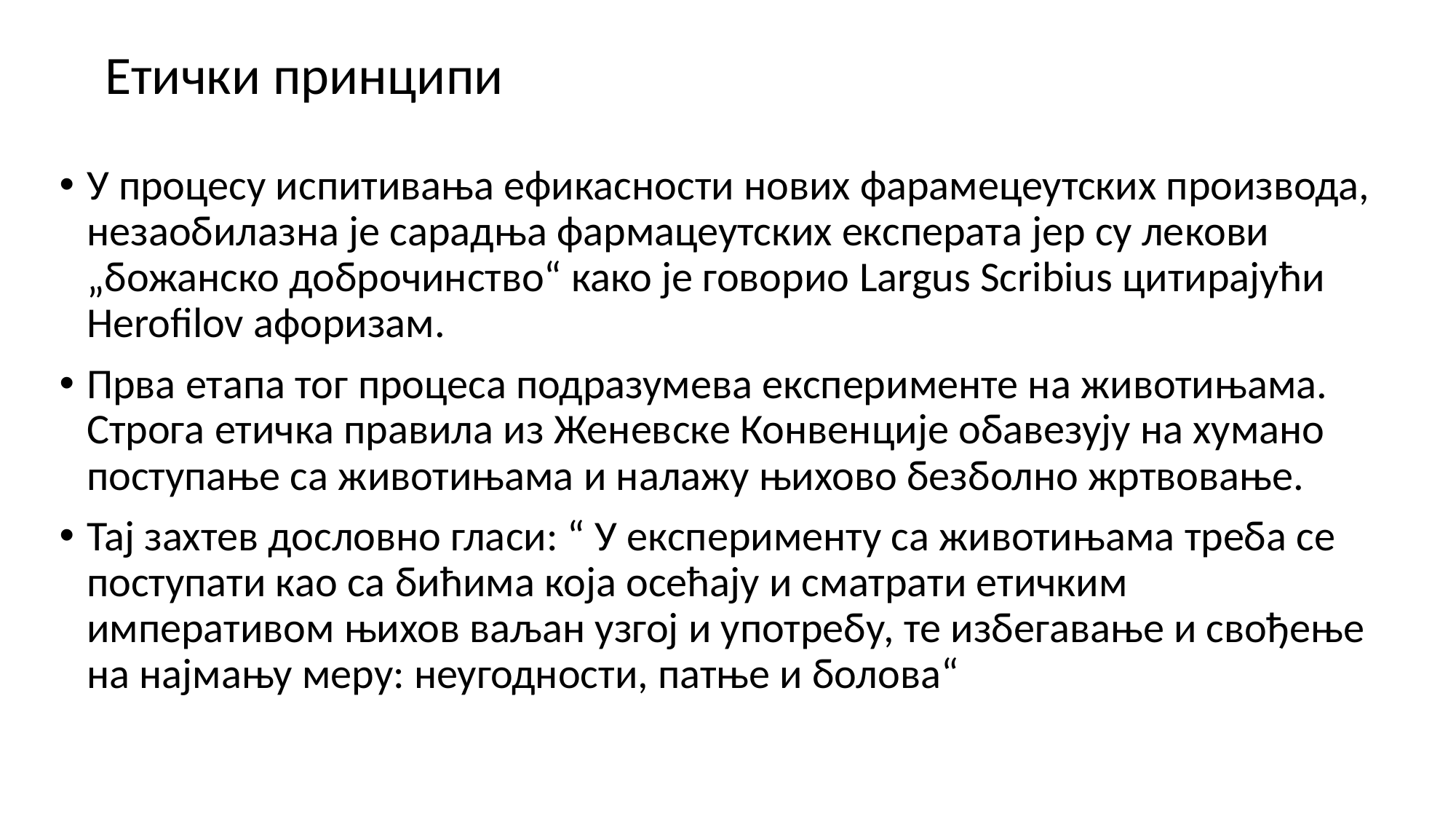

# Етички принципи
У процесу испитивања ефикасности нових фарамецеутских производа, незаобилазна је сарадња фармацеутских експерата јер су лекови „божанско доброчинство“ како је говорио Largus Scribius цитирајући Herofilov афоризам.
Прва етапа тог процеса подразумева експерименте на животињама. Строга етичка правила из Женевске Конвенције обавезују на хумано поступање са животињама и налажу њихово безболно жртвовање.
Тај захтев дословно гласи: “ У експерименту са животињама треба се поступати као са бићима која осећају и сматрати етичким императивом њихов ваљан узгој и употребу, те избегавање и свођење на најмању меру: неугодности, патње и болова“